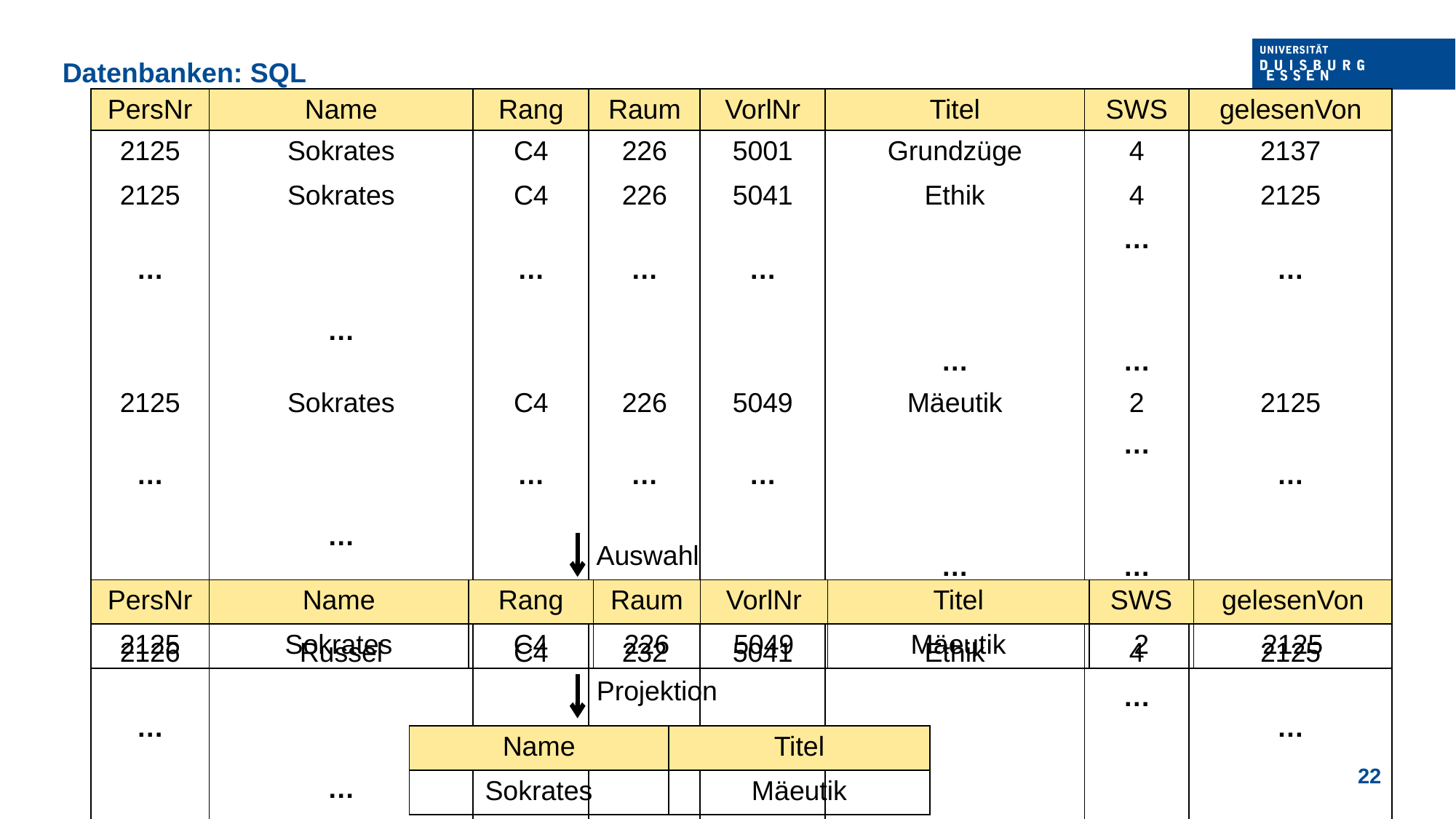

Datenbanken: SQL
| PersNr | Name | Rang | Raum | VorlNr | Titel | SWS | gelesenVon |
| --- | --- | --- | --- | --- | --- | --- | --- |
| 2125 | Sokrates | C4 | 226 | 5001 | Grundzüge | 4 | 2137 |
| 2125 | Sokrates | C4 | 226 | 5041 | Ethik | 4 | 2125 |
| … | … | … | … | … | … | … … | … |
| 2125 | Sokrates | C4 | 226 | 5049 | Mäeutik | 2 | 2125 |
| … | … | … | … | … | … | … … | … |
| 2126 | Russel | C4 | 232 | 5001 | Grundzüge | 4 | 2137 |
| 2126 | Russel | C4 | 232 | 5041 | Ethik | 4 | 2125 |
| … | … | … | … | … | … | … … | … |
| 2137 | Kant | C4 | 7 | 4630 | Die 3 Kritiken | 4 | 2137 |
Auswahl
| PersNr | Name | Rang | Raum | VorlNr | Titel | SWS | gelesenVon |
| --- | --- | --- | --- | --- | --- | --- | --- |
| 2125 | Sokrates | C4 | 226 | 5049 | Mäeutik | 2 | 2125 |
Projektion
| Name | Titel |
| --- | --- |
| Sokrates | Mäeutik |
22